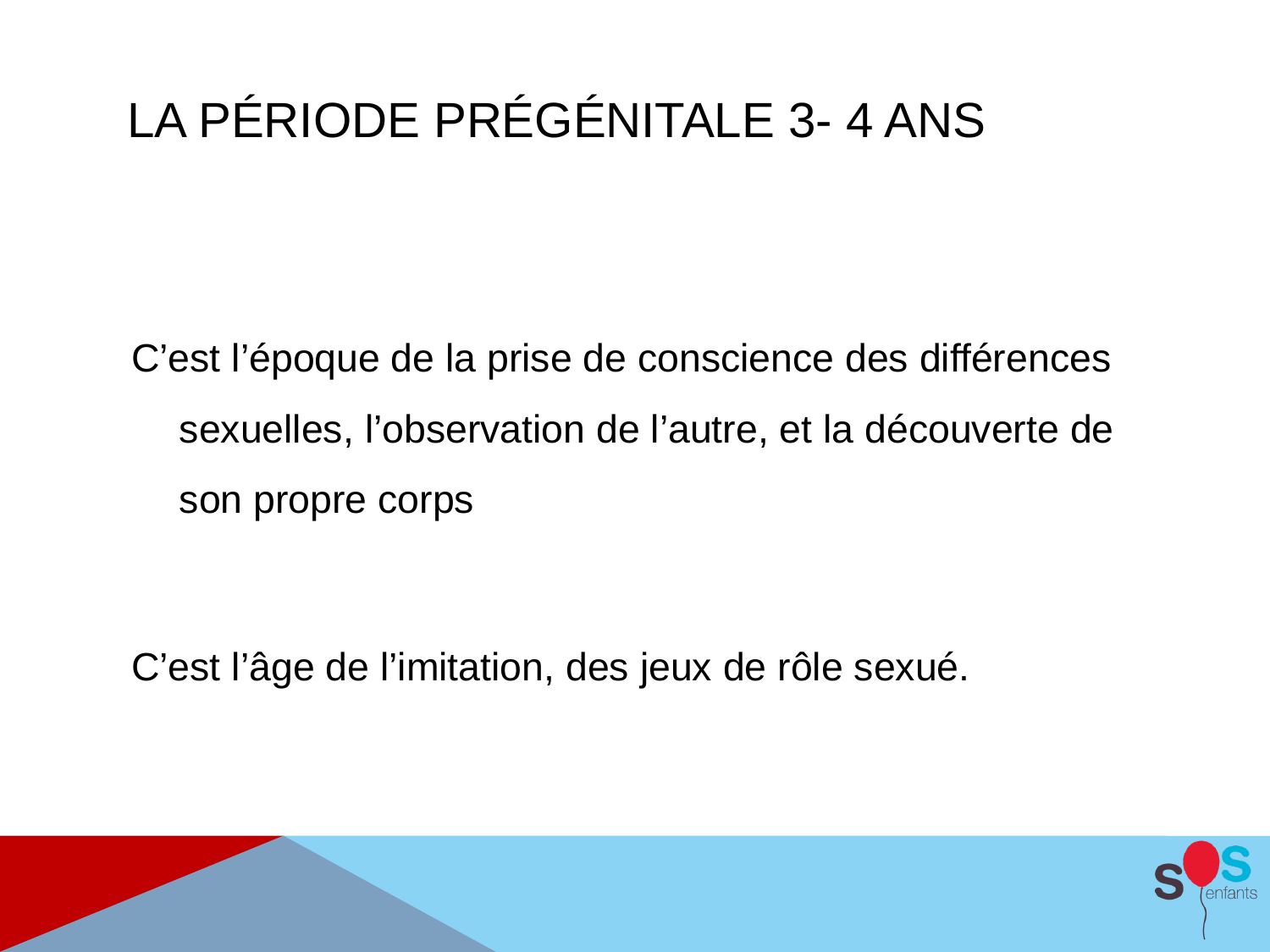

# La Période prégénitale 3- 4 ans
C’est l’époque de la prise de conscience des différences sexuelles, l’observation de l’autre, et la découverte de son propre corps

C’est l’âge de l’imitation, des jeux de rôle sexué.